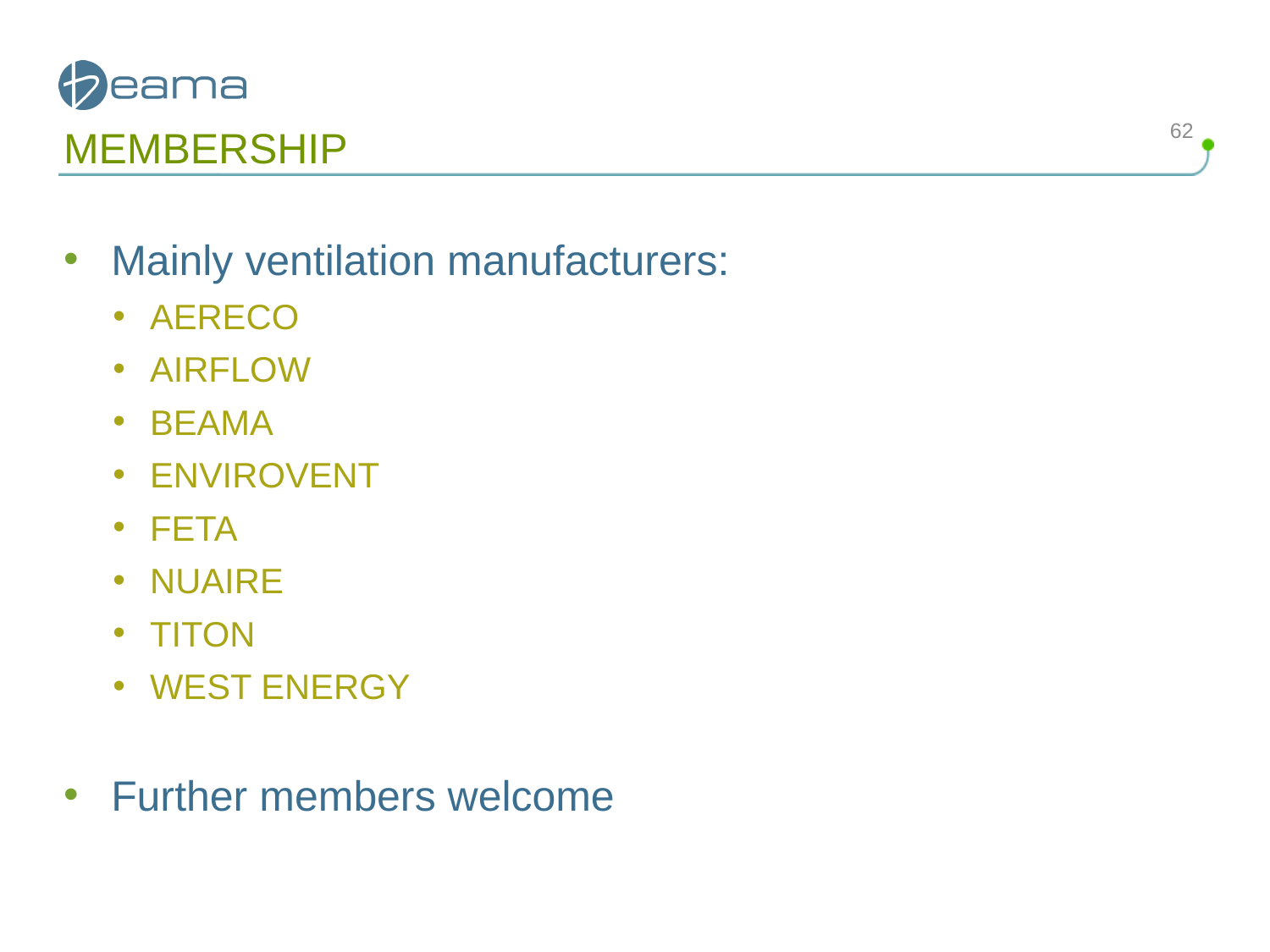

62
# MEMBERSHIP
Mainly ventilation manufacturers:
AERECO
AIRFLOW
BEAMA
ENVIROVENT
FETA
NUAIRE
TITON
WEST ENERGY

Further members welcome